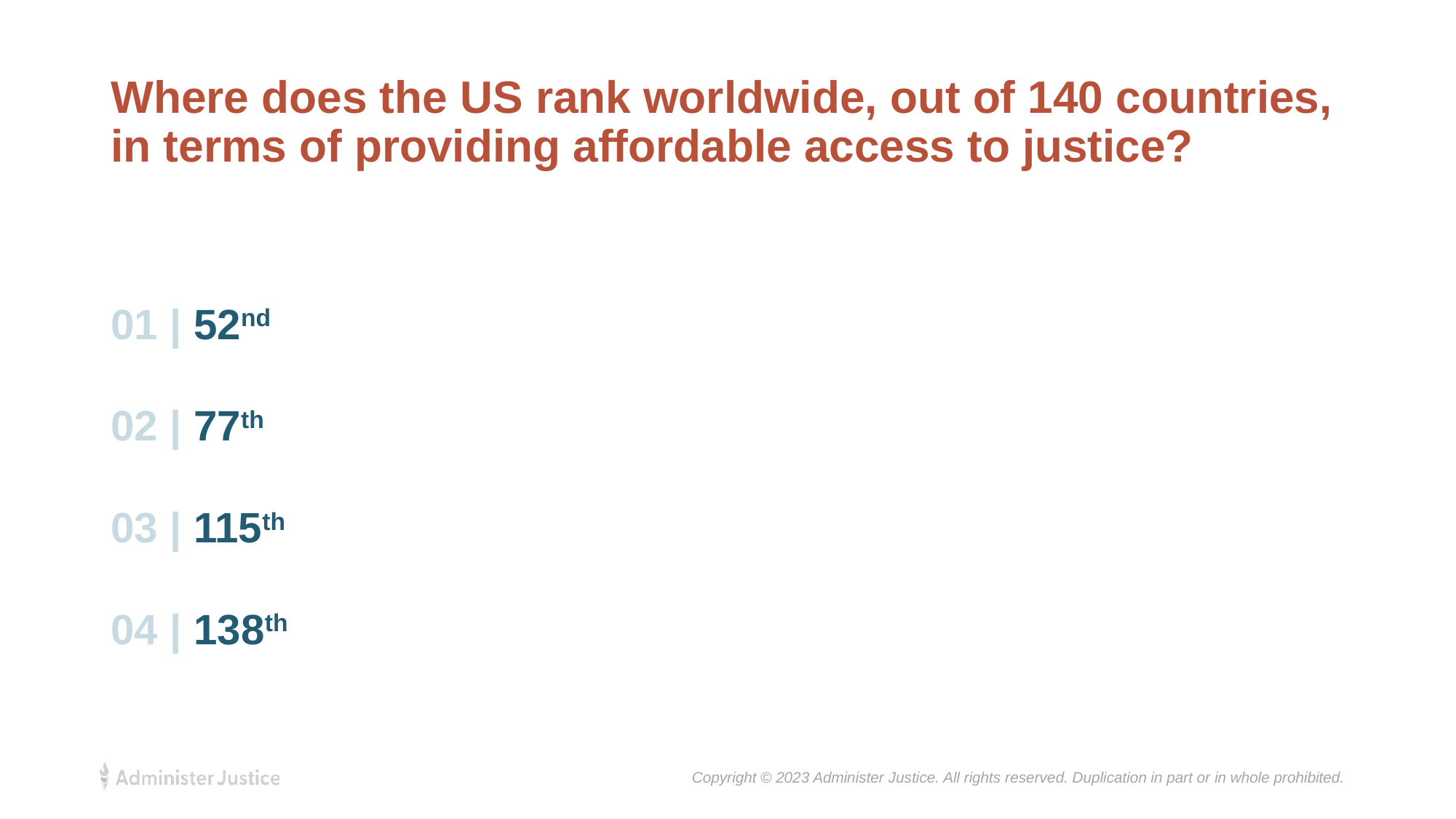

# Where does the US rank worldwide, out of 140 countries, in terms of providing affordable access to justice?
01 | 52nd
02 | 77th
03 | 115th
04 | 138th